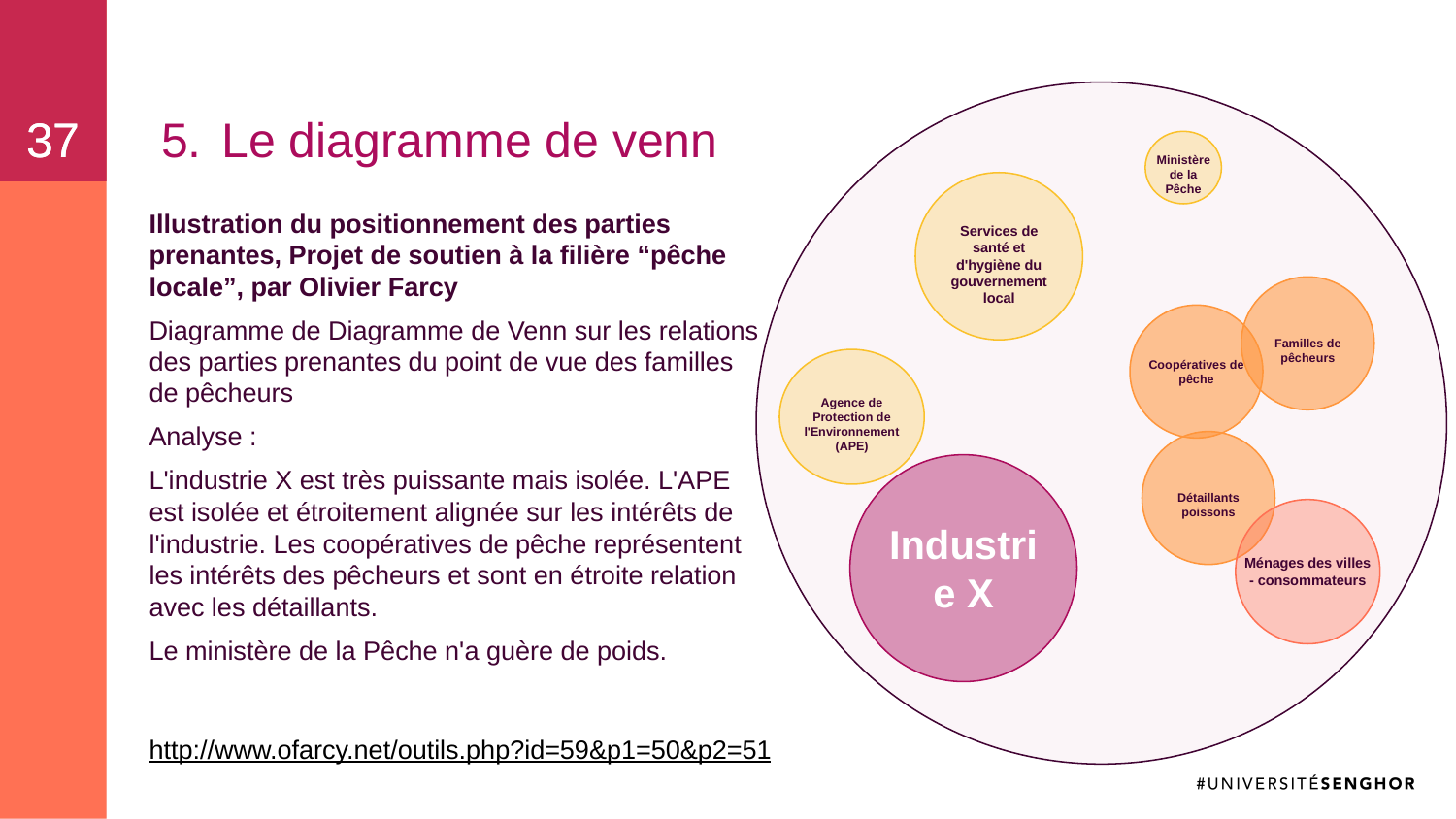

37
37
# Le diagramme de venn

Ministère de la Pêche

Services de santé et d'hygiène du gouvernement local
Illustration du positionnement des parties prenantes, Projet de soutien à la filière “pêche locale”, par Olivier Farcy
Diagramme de Diagramme de Venn sur les relations des parties prenantes du point de vue des familles de pêcheurs
Analyse :
L'industrie X est très puissante mais isolée. L'APE est isolée et étroitement alignée sur les intérêts de l'industrie. Les coopératives de pêche représentent les intérêts des pêcheurs et sont en étroite relation avec les détaillants.
Le ministère de la Pêche n'a guère de poids.

Familles de pêcheurs

Coopératives de pêche

Agence de Protection de l'Environnement (APE)

Détaillants poissons

Industrie X

Ménages des villes - consommateurs
http://www.ofarcy.net/outils.php?id=59&p1=50&p2=51